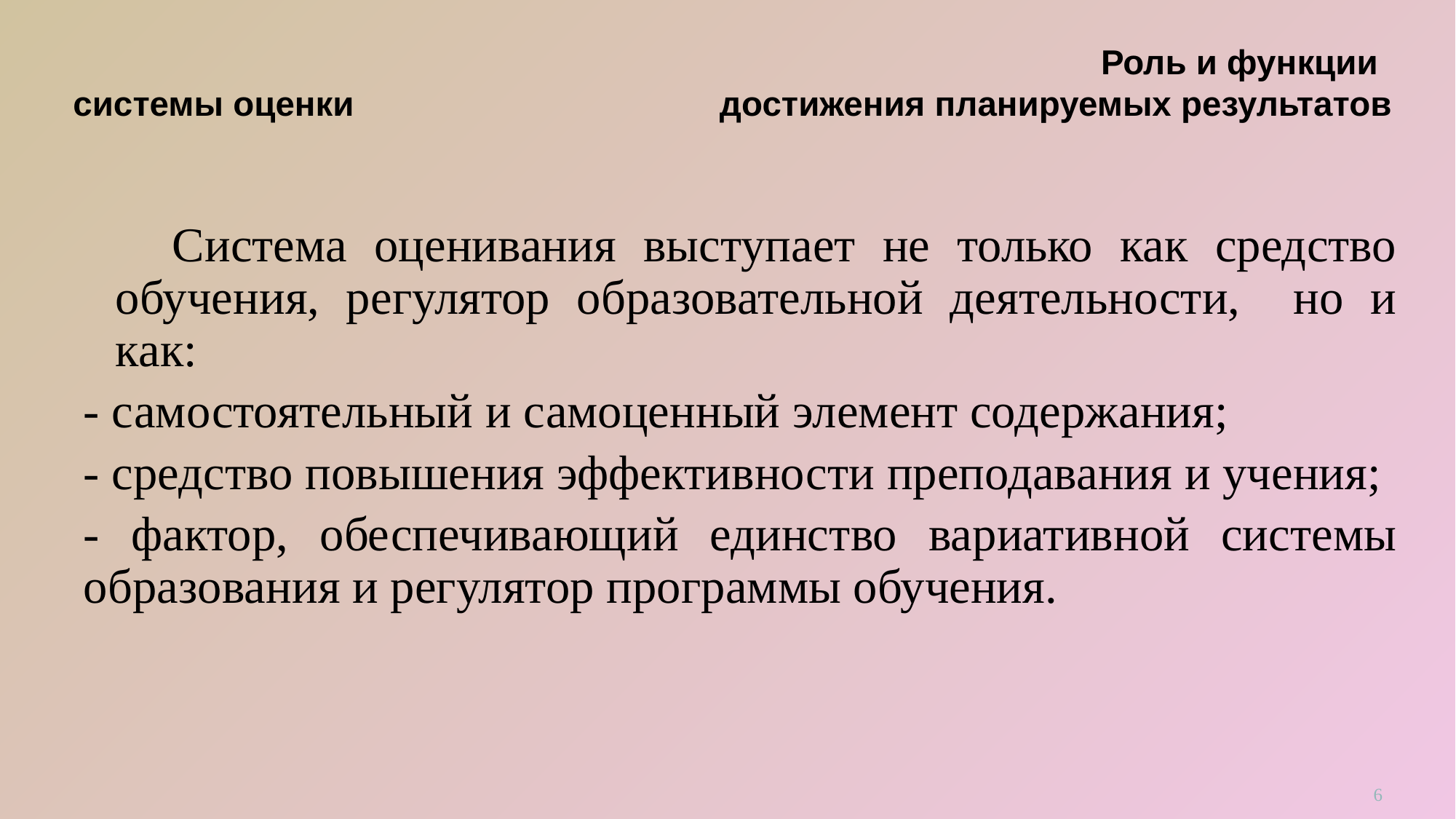

# Роль и функции системы оценки                                      достижения планируемых результатов
Система оценивания выступает не только как средство обучения, регулятор образовательной деятельности,  но и как:
- самостоятельный и самоценный элемент содержания;
- средство повышения эффективности преподавания и учения;
- фактор, обеспечивающий единство вариативной системы образования и регулятор программы обучения.

6